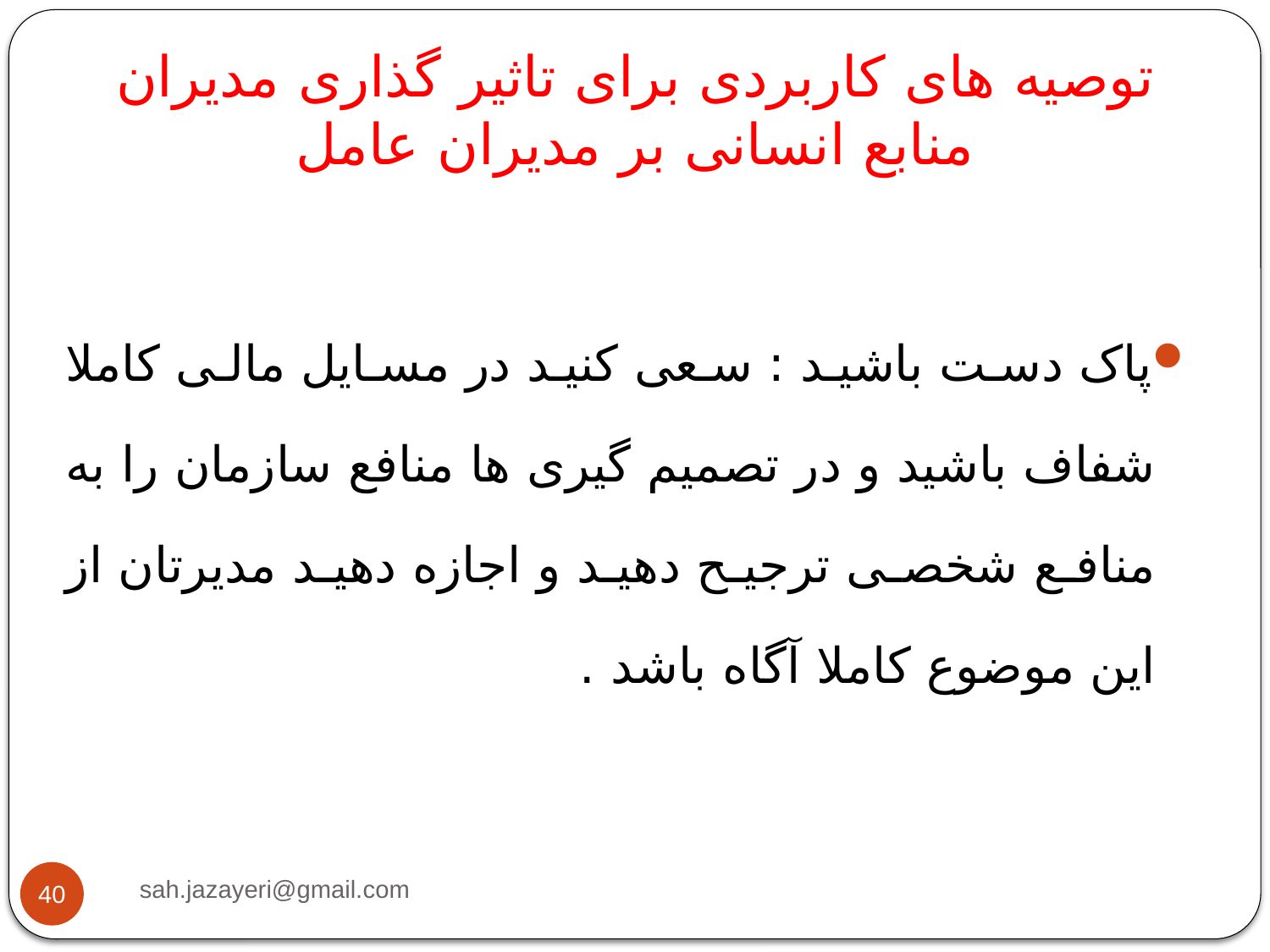

توصیه های کاربردی برای تاثیر گذاری مدیران منابع انسانی بر مدیران عامل
پاک دست باشید : سعی کنید در مسایل مالی کاملا شفاف باشید و در تصمیم گیری ها منافع سازمان را به منافع شخصی ترجیح دهید و اجازه دهید مدیرتان از این موضوع کاملا آگاه باشد .
sah.jazayeri@gmail.com
40